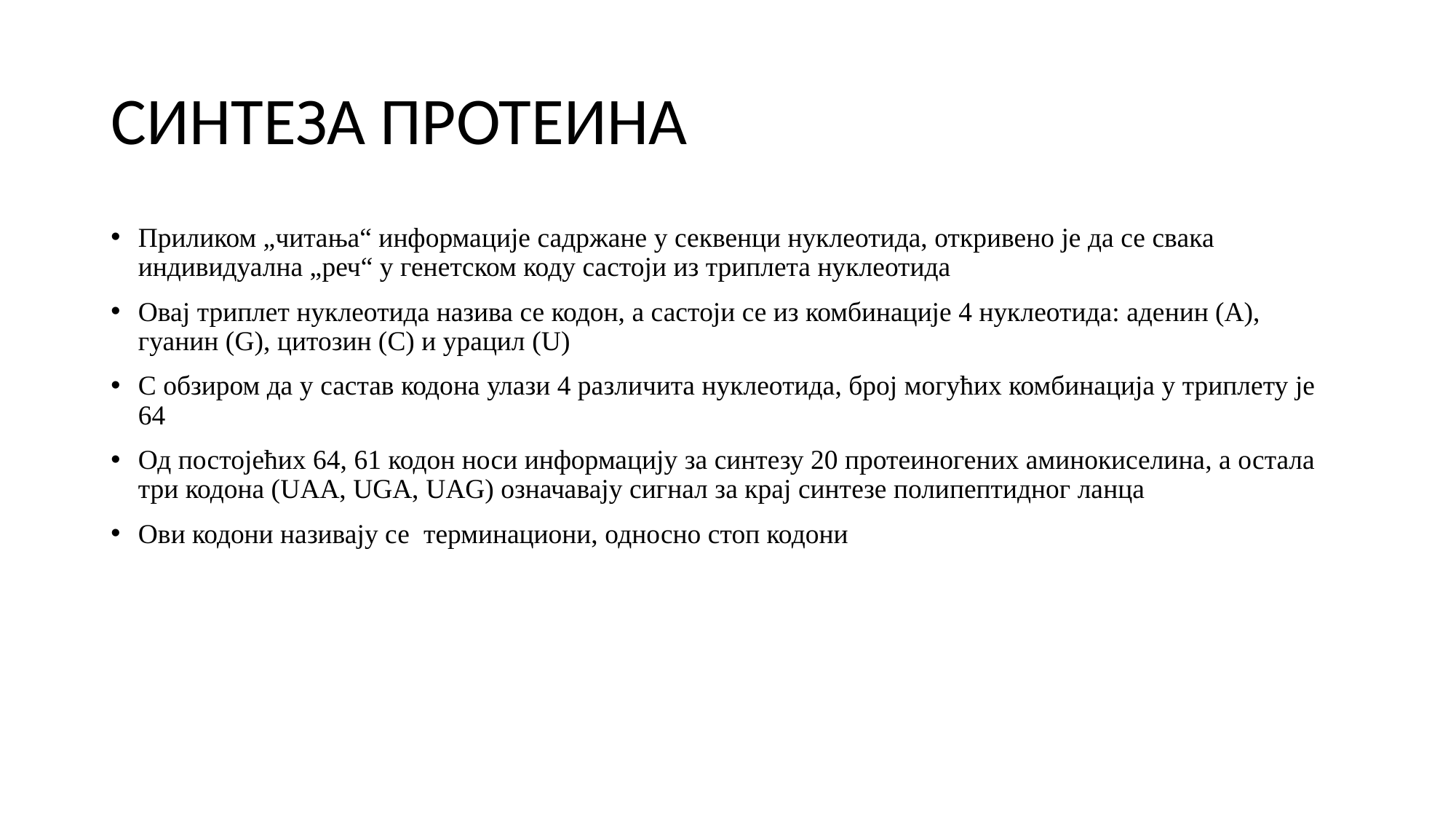

# СИНТЕЗА ПРОТЕИНА
Приликом „читања“ информације садржане у секвенци нуклеотида, откривено је да се свака индивидуална „реч“ у генетском коду састоји из триплета нуклеотида
Овај триплет нуклеотида назива се кодон, а састоји се из комбинације 4 нуклеотида: аденин (А), гуанин (G), цитозин (C) и урацил (U)
С обзиром да у састав кодона улази 4 различита нуклеотида, број могућих комбинација у триплету је 64
Од постојећих 64, 61 кодон носи информацију за синтезу 20 протеиногених аминокиселина, а остала три кодона (UАА, UGА, UАG) означавају сигнал за крај синтезе полипептидног ланца
Ови кодони називају се  терминациони, односно стоп кодони